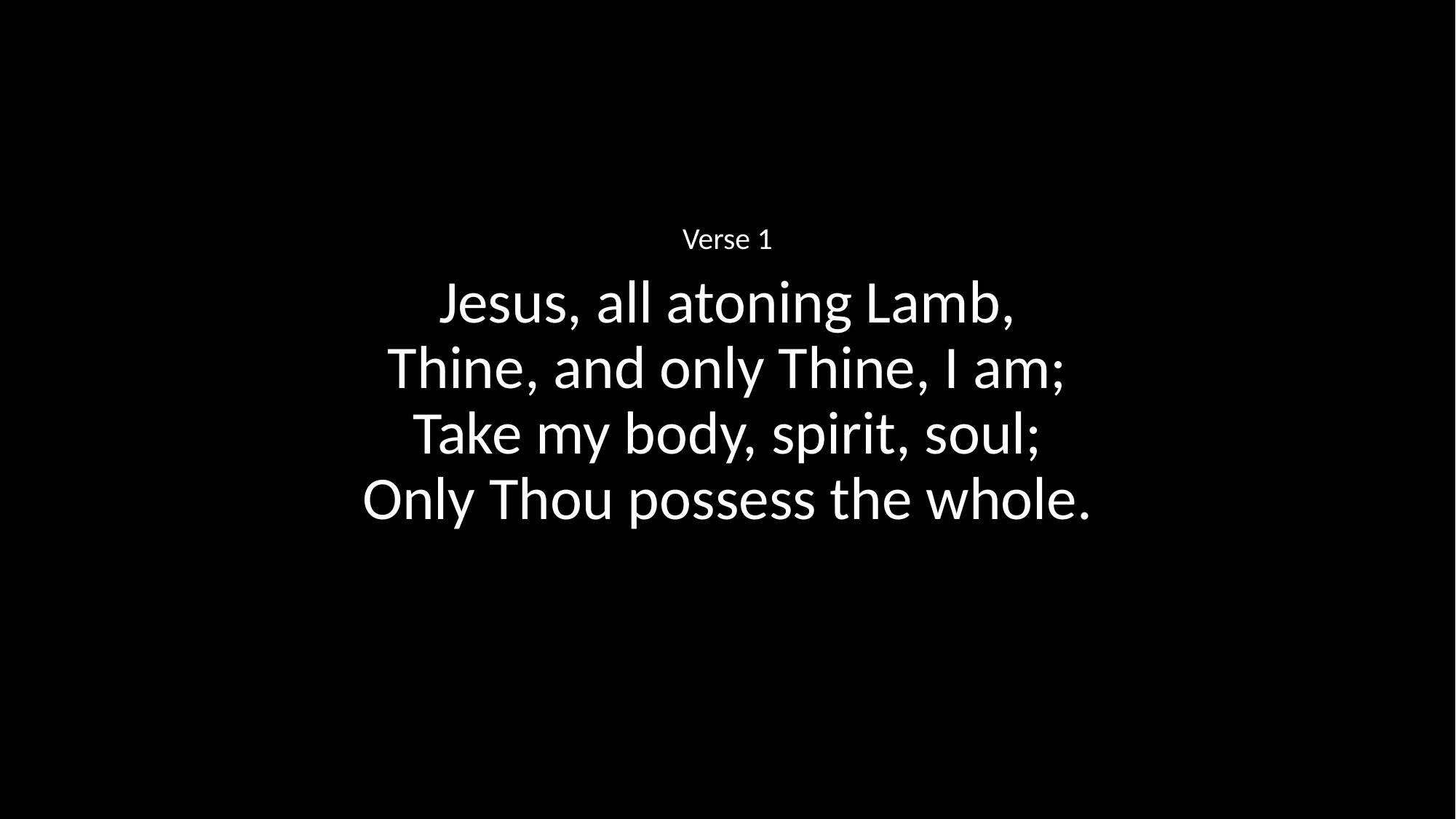

Verse 1
Jesus, all atoning Lamb,
Thine, and only Thine, I am;
Take my body, spirit, soul;
Only Thou possess the whole.